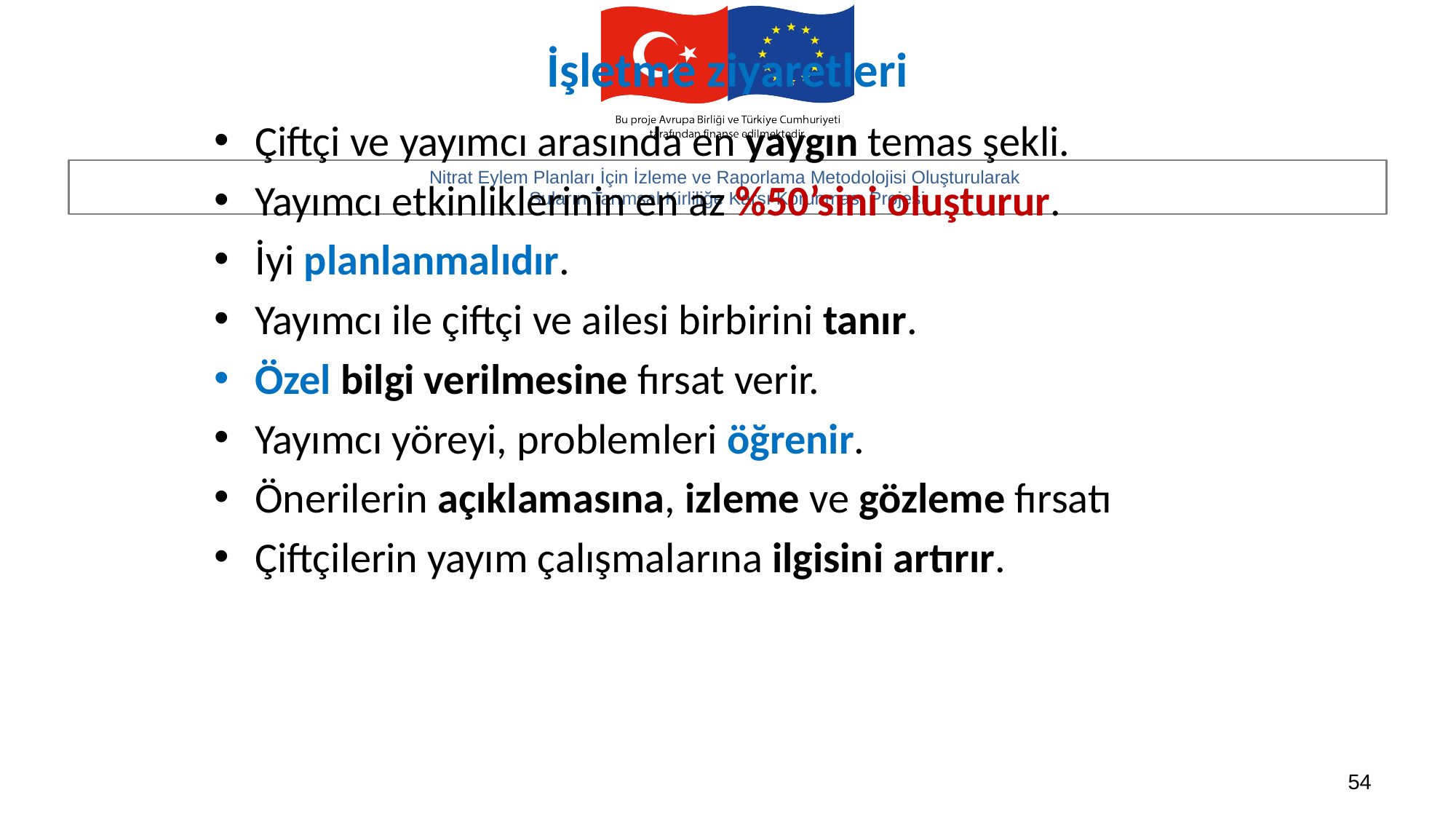

# İşletme ziyaretleri
Çiftçi ve yayımcı arasında en yaygın temas şekli.
Yayımcı etkinliklerinin en az %50’sini oluşturur.
İyi planlanmalıdır.
Yayımcı ile çiftçi ve ailesi birbirini tanır.
Özel bilgi verilmesine fırsat verir.
Yayımcı yöreyi, problemleri öğrenir.
Önerilerin açıklamasına, izleme ve gözleme fırsatı
Çiftçilerin yayım çalışmalarına ilgisini artırır.
54